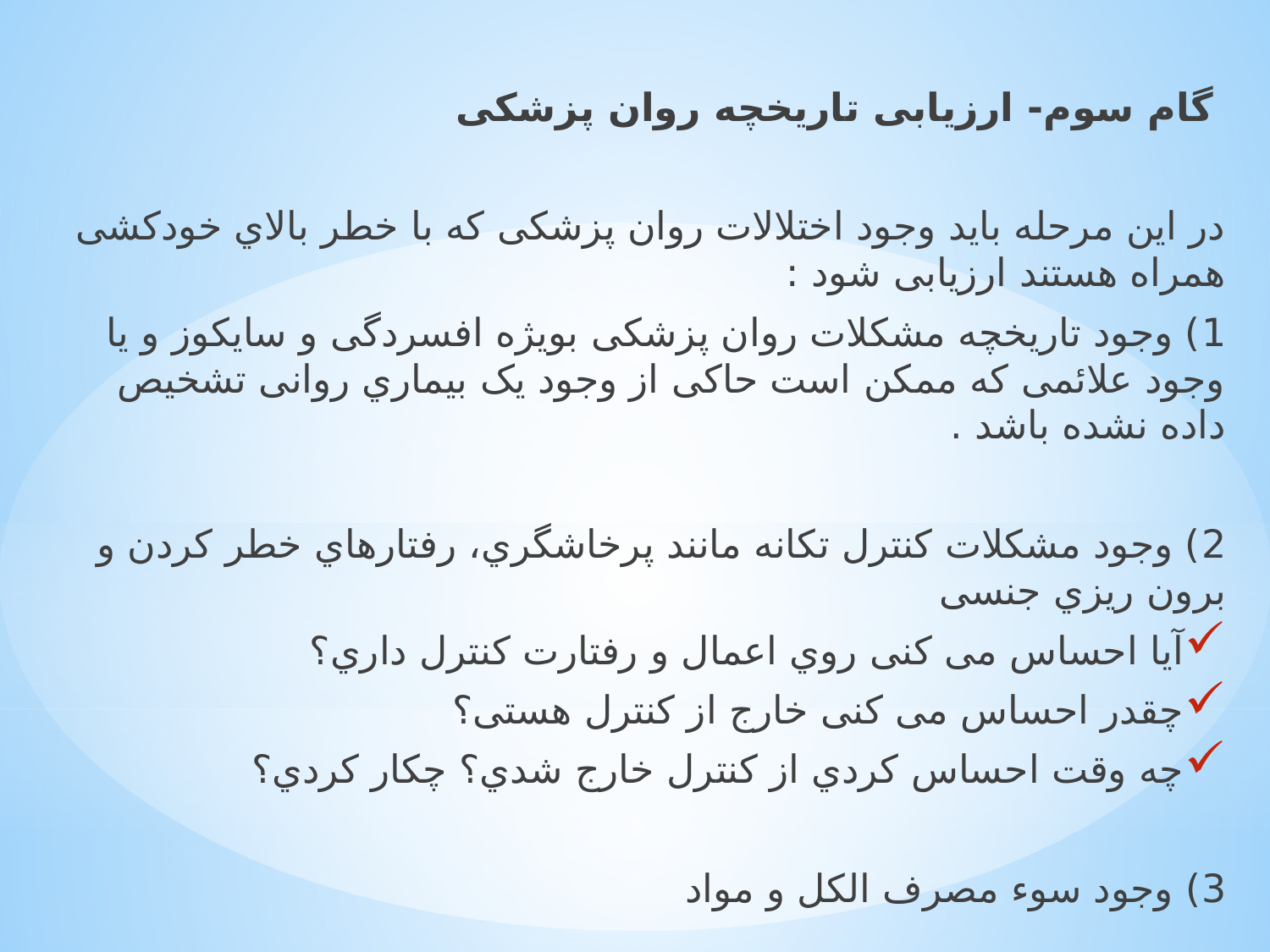

ﮔﺎم ﺳﻮم- ارزﯾﺎﺑﯽ ﺗﺎرﯾﺨﭽﻪ روان ﭘﺰﺷﮑﯽ

در اﯾﻦ ﻣﺮﺣﻠﻪ ﺑﺎﯾﺪ وﺟﻮد اﺧﺘﻼﻻت روان ﭘﺰﺷﮑﯽ ﮐﻪ ﺑﺎ ﺧﻄﺮ ﺑﺎﻻي ﺧﻮدﮐﺸﯽ ﻫﻤﺮاه ﻫﺴﺘﻨﺪ ارزﯾﺎﺑﯽ ﺷﻮد :
1) وﺟﻮد ﺗﺎرﯾﺨﭽﻪ ﻣﺸﮑﻼت روان ﭘﺰﺷﮑﯽ ﺑﻮﯾﮋه اﻓﺴﺮدﮔﯽ و ﺳﺎﯾﮑﻮز و ﯾﺎ وﺟﻮد ﻋﻼﺋﻤﯽ ﮐﻪ ﻣﻤﮑﻦ اﺳﺖ ﺣﺎﮐﯽ از وﺟﻮد ﯾﮏ ﺑﯿﻤﺎري رواﻧﯽ ﺗﺸﺨﯿﺺ داده ﻧﺸﺪه ﺑﺎﺷﺪ .

2) وﺟﻮد ﻣﺸﮑﻼت ﮐﻨﺘﺮل ﺗﮑﺎﻧﻪ ﻣﺎﻧﻨﺪ ﭘﺮﺧﺎﺷﮕﺮي، رﻓﺘﺎرﻫﺎي ﺧﻄﺮ ﮐﺮدن و ﺑﺮون رﯾﺰي ﺟﻨﺴﯽ
آﯾﺎ اﺣﺴﺎس ﻣﯽ ﮐﻨﯽ روي اﻋﻤﺎل و رﻓﺘﺎرت ﮐﻨﺘﺮل داري؟
ﭼﻘﺪر اﺣﺴﺎس ﻣﯽ ﮐﻨﯽ ﺧﺎرج از ﮐﻨﺘﺮل ﻫﺴﺘﯽ؟
ﭼﻪ وﻗﺖ اﺣﺴﺎس ﮐﺮدي از ﮐﻨﺘﺮل ﺧﺎرج ﺷﺪي؟ ﭼﮑﺎر ﮐﺮدي؟

3) وﺟﻮد ﺳﻮء ﻣﺼﺮف اﻟﮑﻞ و ﻣﻮاد